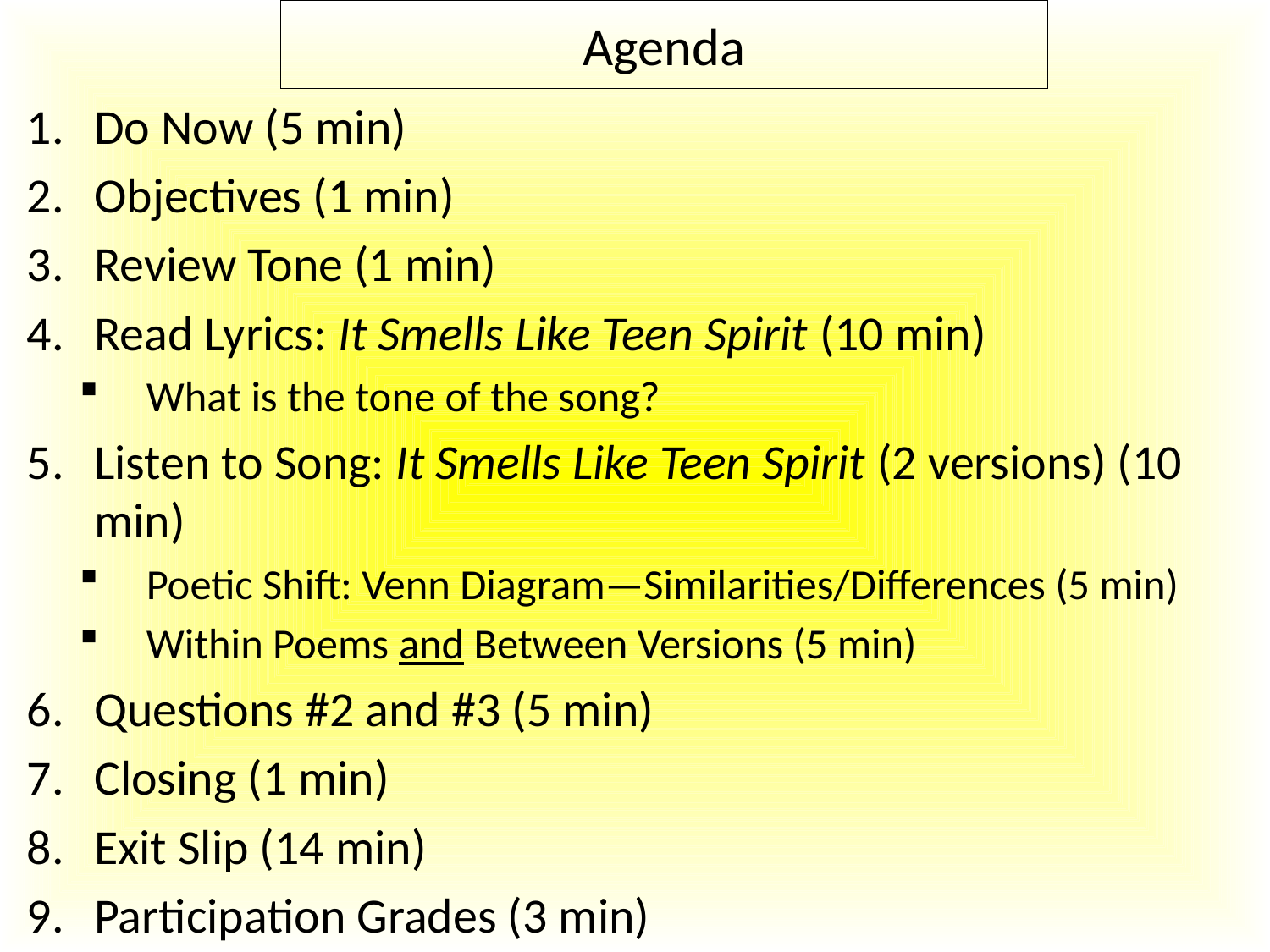

Agenda
Do Now (5 min)
Objectives (1 min)
Review Tone (1 min)
Read Lyrics: It Smells Like Teen Spirit (10 min)
What is the tone of the song?
Listen to Song: It Smells Like Teen Spirit (2 versions) (10 min)
Poetic Shift: Venn Diagram—Similarities/Differences (5 min)
Within Poems and Between Versions (5 min)
Questions #2 and #3 (5 min)
Closing (1 min)
Exit Slip (14 min)
Participation Grades (3 min)